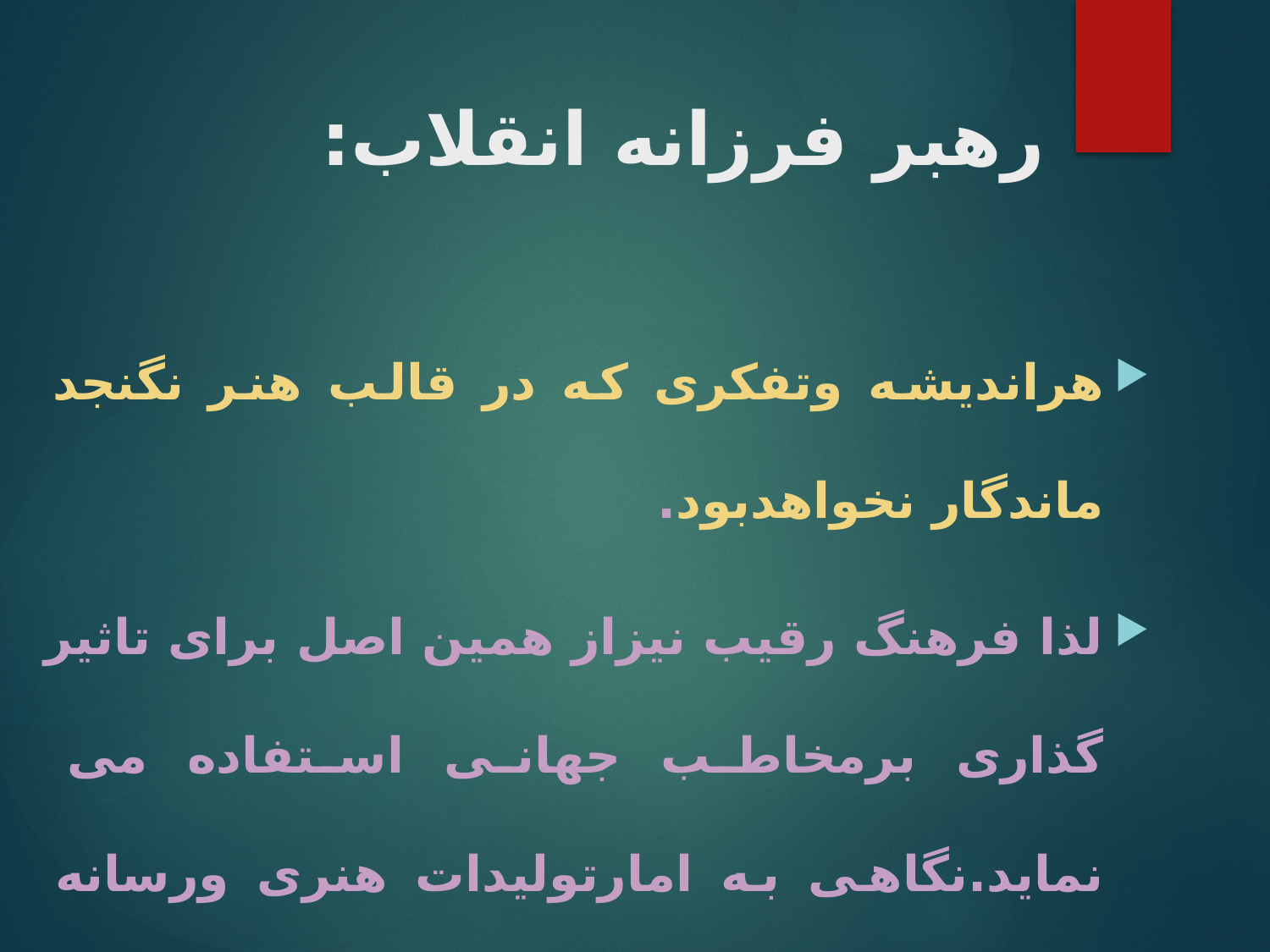

# رهبر فرزانه انقلاب:
هراندیشه وتفکری که در قالب هنر نگنجد ماندگار نخواهدبود.
لذا فرهنگ رقیب نیزاز همین اصل برای تاثیر گذاری برمخاطب جهانی استفاده می نماید.نگاهی به امارتولیدات هنری ورسانه ای جهانی این مدعی راثابت می نماید.